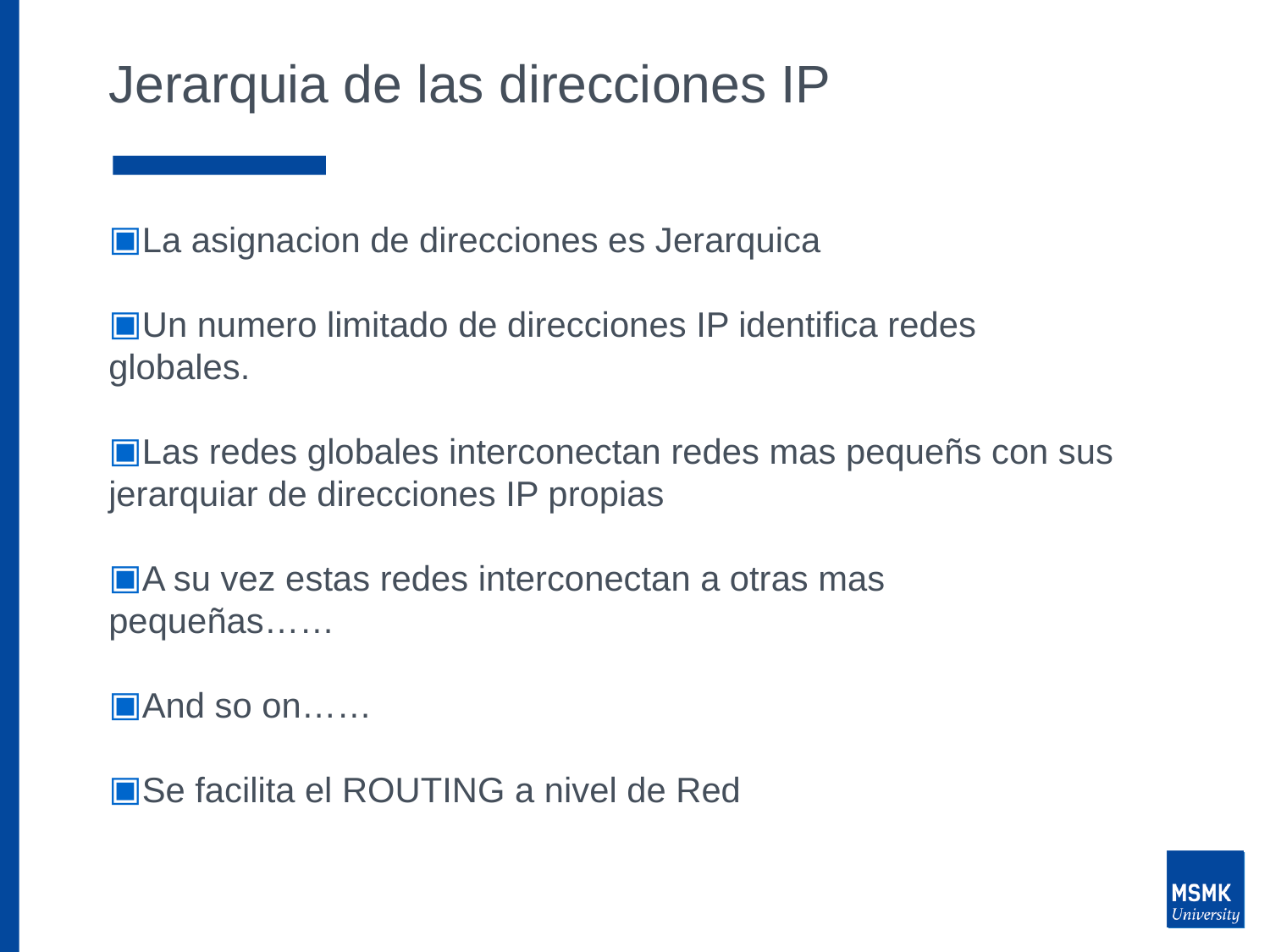

# Jerarquia de las direcciones IP
La asignacion de direcciones es Jerarquica

Un numero limitado de direcciones IP identifica redes globales.

Las redes globales interconectan redes mas pequeñs con sus jerarquiar de direcciones IP propias

A su vez estas redes interconectan a otras mas pequeñas……

And so on……

Se facilita el ROUTING a nivel de Red